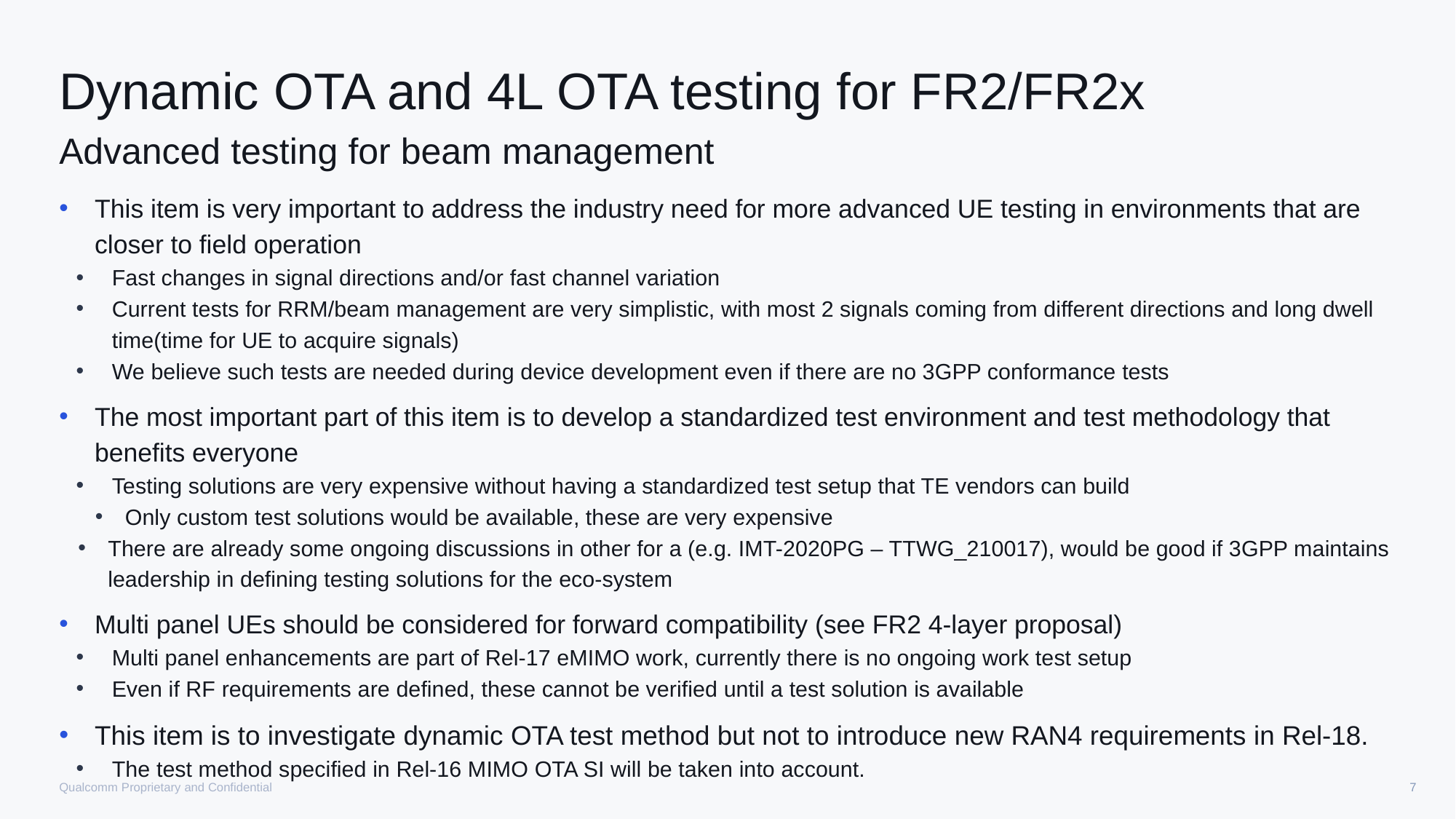

# Dynamic OTA and 4L OTA testing for FR2/FR2x
Advanced testing for beam management
This item is very important to address the industry need for more advanced UE testing in environments that are closer to field operation
Fast changes in signal directions and/or fast channel variation
Current tests for RRM/beam management are very simplistic, with most 2 signals coming from different directions and long dwell time(time for UE to acquire signals)
We believe such tests are needed during device development even if there are no 3GPP conformance tests
The most important part of this item is to develop a standardized test environment and test methodology that benefits everyone
Testing solutions are very expensive without having a standardized test setup that TE vendors can build
Only custom test solutions would be available, these are very expensive
There are already some ongoing discussions in other for a (e.g. IMT-2020PG – TTWG_210017), would be good if 3GPP maintains leadership in defining testing solutions for the eco-system
Multi panel UEs should be considered for forward compatibility (see FR2 4-layer proposal)
Multi panel enhancements are part of Rel-17 eMIMO work, currently there is no ongoing work test setup
Even if RF requirements are defined, these cannot be verified until a test solution is available
This item is to investigate dynamic OTA test method but not to introduce new RAN4 requirements in Rel-18.
The test method specified in Rel-16 MIMO OTA SI will be taken into account.

Qualcomm Proprietary and Confidential